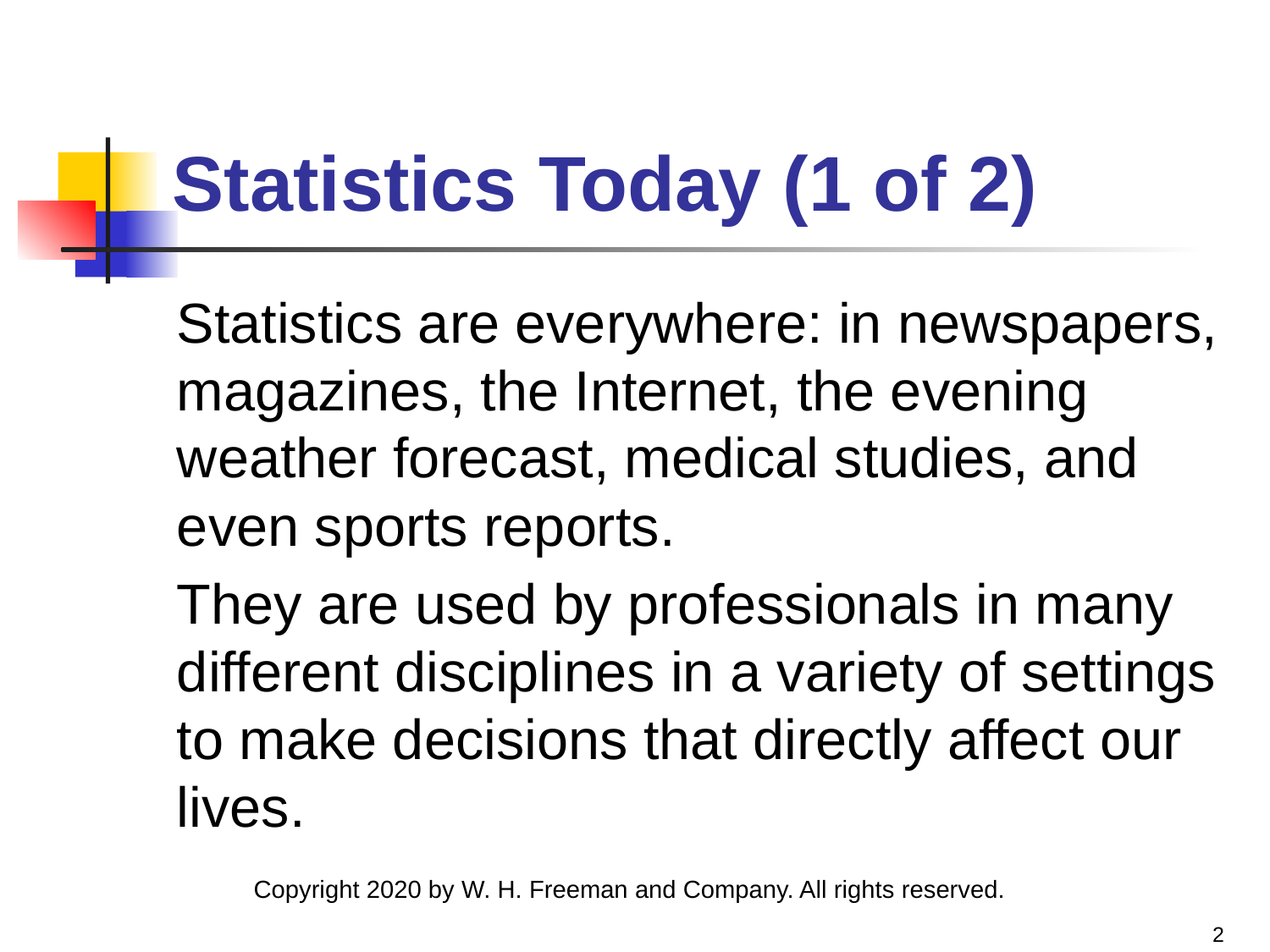

# Statistics Today (1 of 2)
Statistics are everywhere: in newspapers, magazines, the Internet, the evening weather forecast, medical studies, and even sports reports.
They are used by professionals in many different disciplines in a variety of settings to make decisions that directly affect our lives.